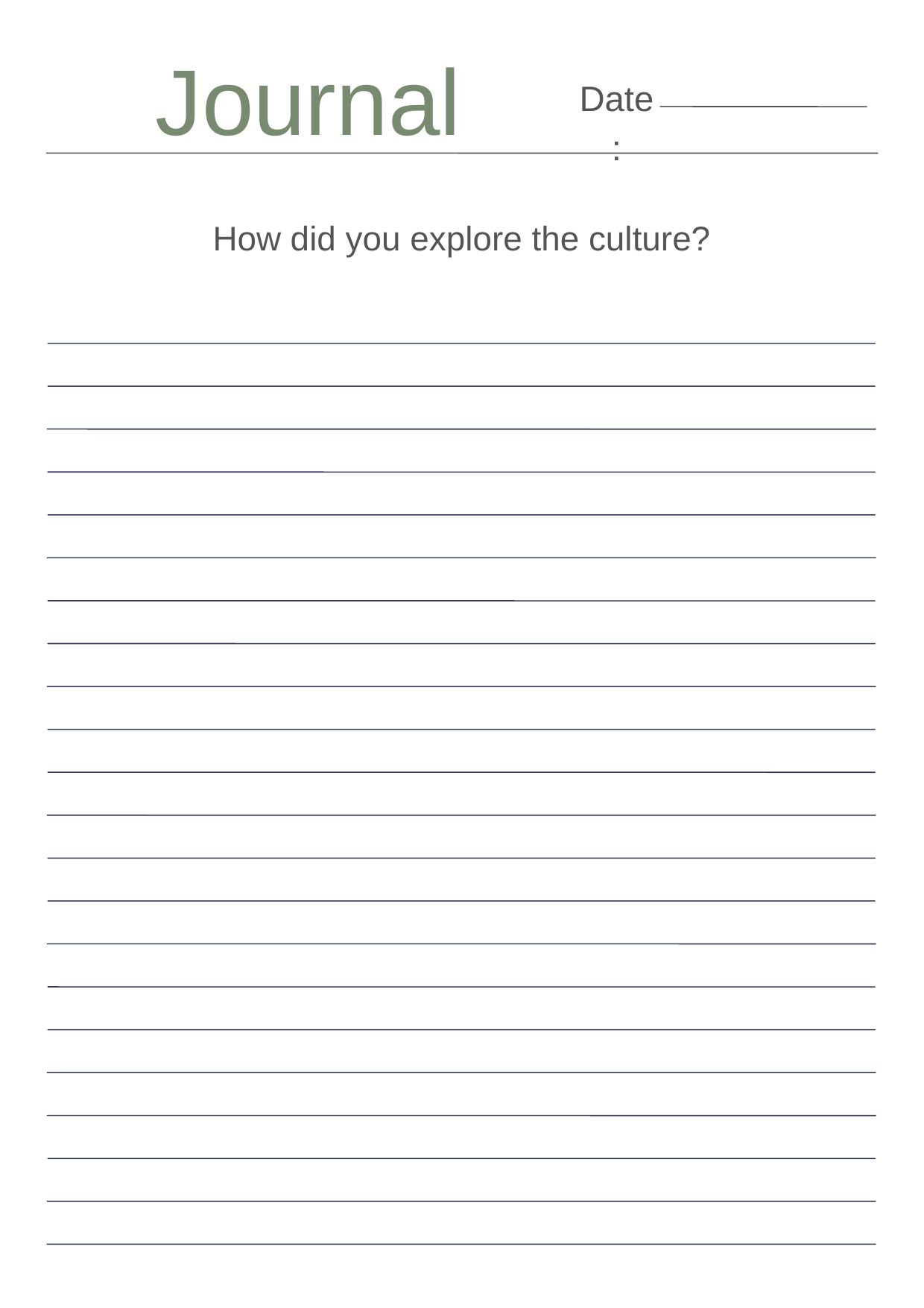

Journal
Date:

How did you explore the culture?